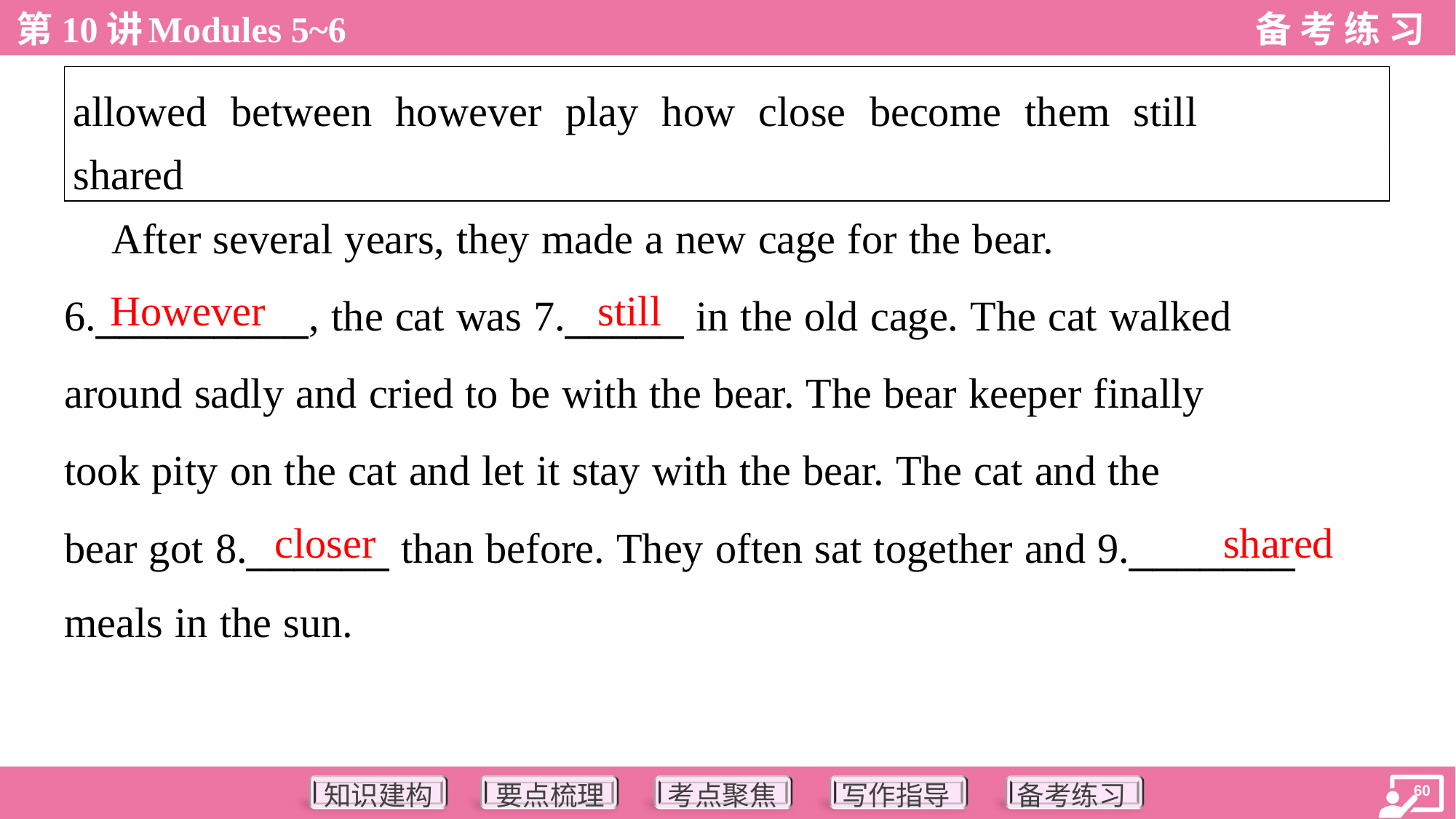

| allowed between however play how close become them still shared |
| --- |
    After several years, they made a new cage for the bear.
6._________, the cat was 7._____ in the old cage. The cat walked
around sadly and cried to be with the bear. The bear keeper finally
took pity on the cat and let it stay with the bear. The cat and the
bear got 8.______ than before. They often sat together and 9._______
meals in the sun.
However
still
closer
shared